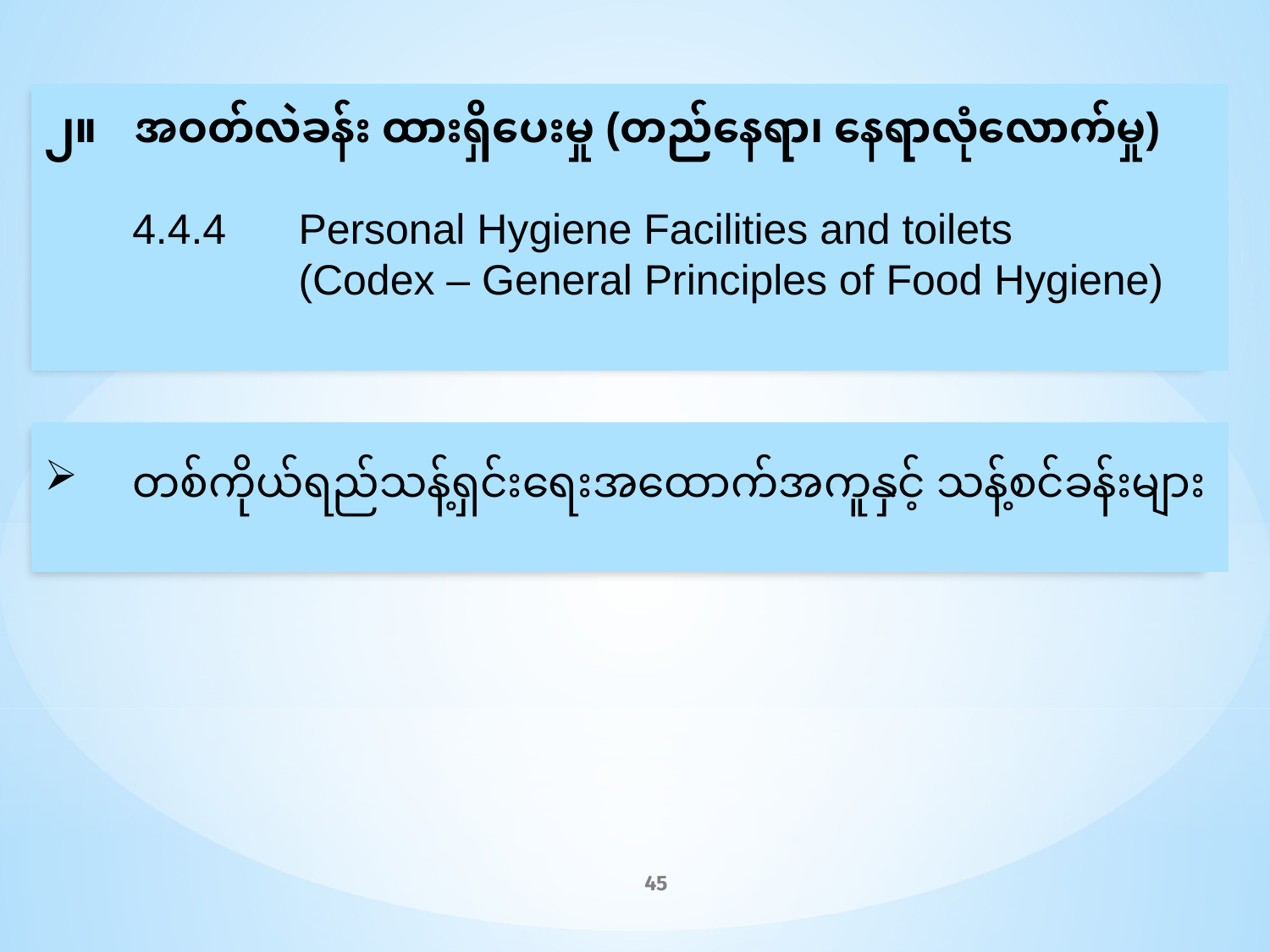

၂။	 အဝတ်လဲခန်း ထားရှိပေးမှု (တည်နေရာ၊ နေရာလုံလောက်မှု)

	4.4.4	Personal Hygiene Facilities and toilets
			(Codex – General Principles of Food Hygiene)

တစ်ကိုယ်ရည်သန့်ရှင်းရေးအထောက်အကူနှင့် သန့်စင်ခန်းများ
45